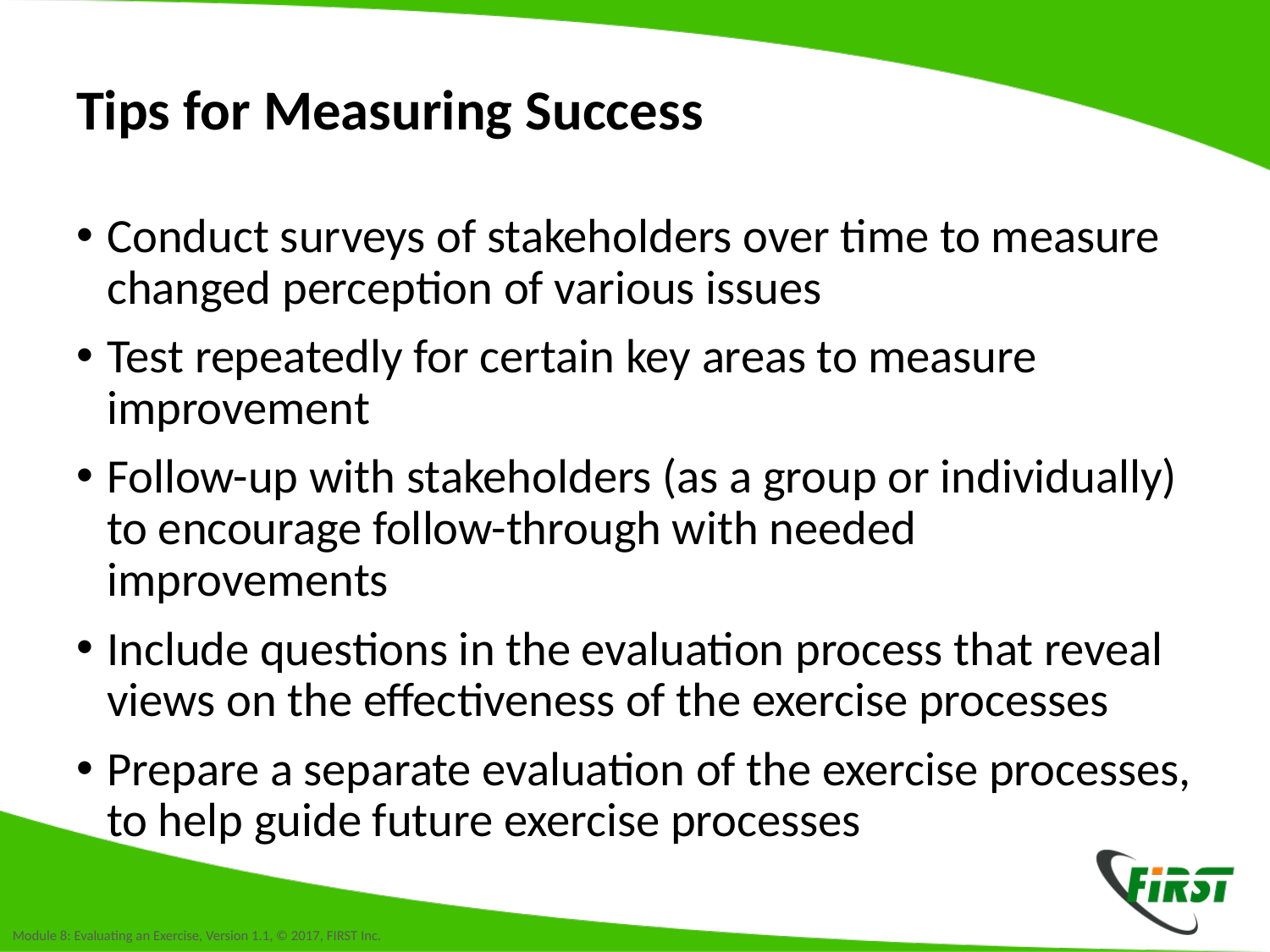

# Tips for Measuring Success
Conduct surveys of stakeholders over time to measure changed perception of various issues
Test repeatedly for certain key areas to measure improvement
Follow-up with stakeholders (as a group or individually) to encourage follow-through with needed improvements
Include questions in the evaluation process that reveal views on the effectiveness of the exercise processes
Prepare a separate evaluation of the exercise processes, to help guide future exercise processes